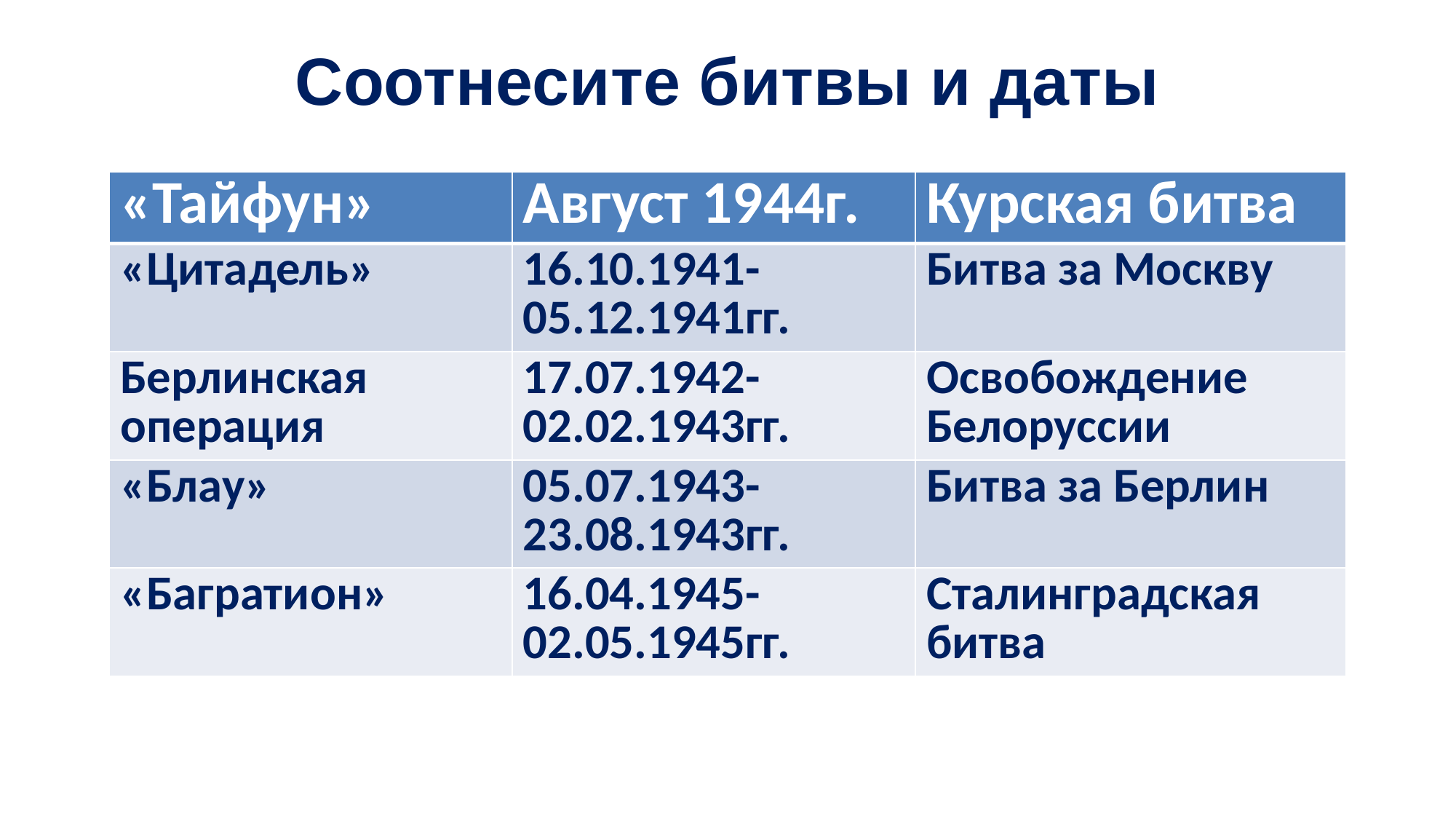

# Соотнесите битвы и даты
| «Тайфун» | Август 1944г. | Курская битва |
| --- | --- | --- |
| «Цитадель» | 16.10.1941-05.12.1941гг. | Битва за Москву |
| Берлинская операция | 17.07.1942-02.02.1943гг. | Освобождение Белоруссии |
| «Блау» | 05.07.1943-23.08.1943гг. | Битва за Берлин |
| «Багратион» | 16.04.1945-02.05.1945гг. | Сталинградская битва |